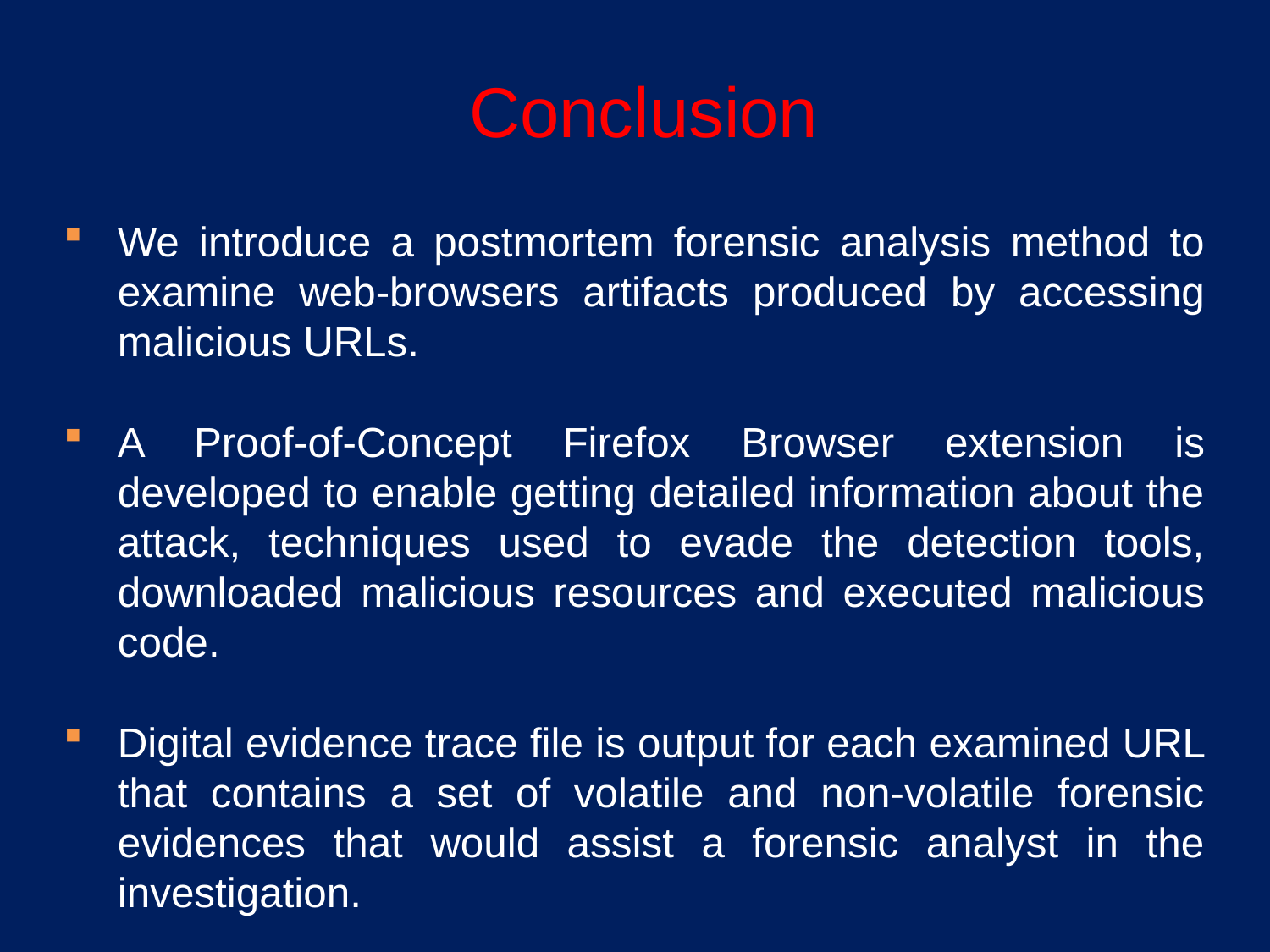

Conclusion
We introduce a postmortem forensic analysis method to examine web-browsers artifacts produced by accessing malicious URLs.

A Proof-of-Concept Firefox Browser extension is developed to enable getting detailed information about the attack, techniques used to evade the detection tools, downloaded malicious resources and executed malicious code.

Digital evidence trace file is output for each examined URL that contains a set of volatile and non-volatile forensic evidences that would assist a forensic analyst in the investigation.